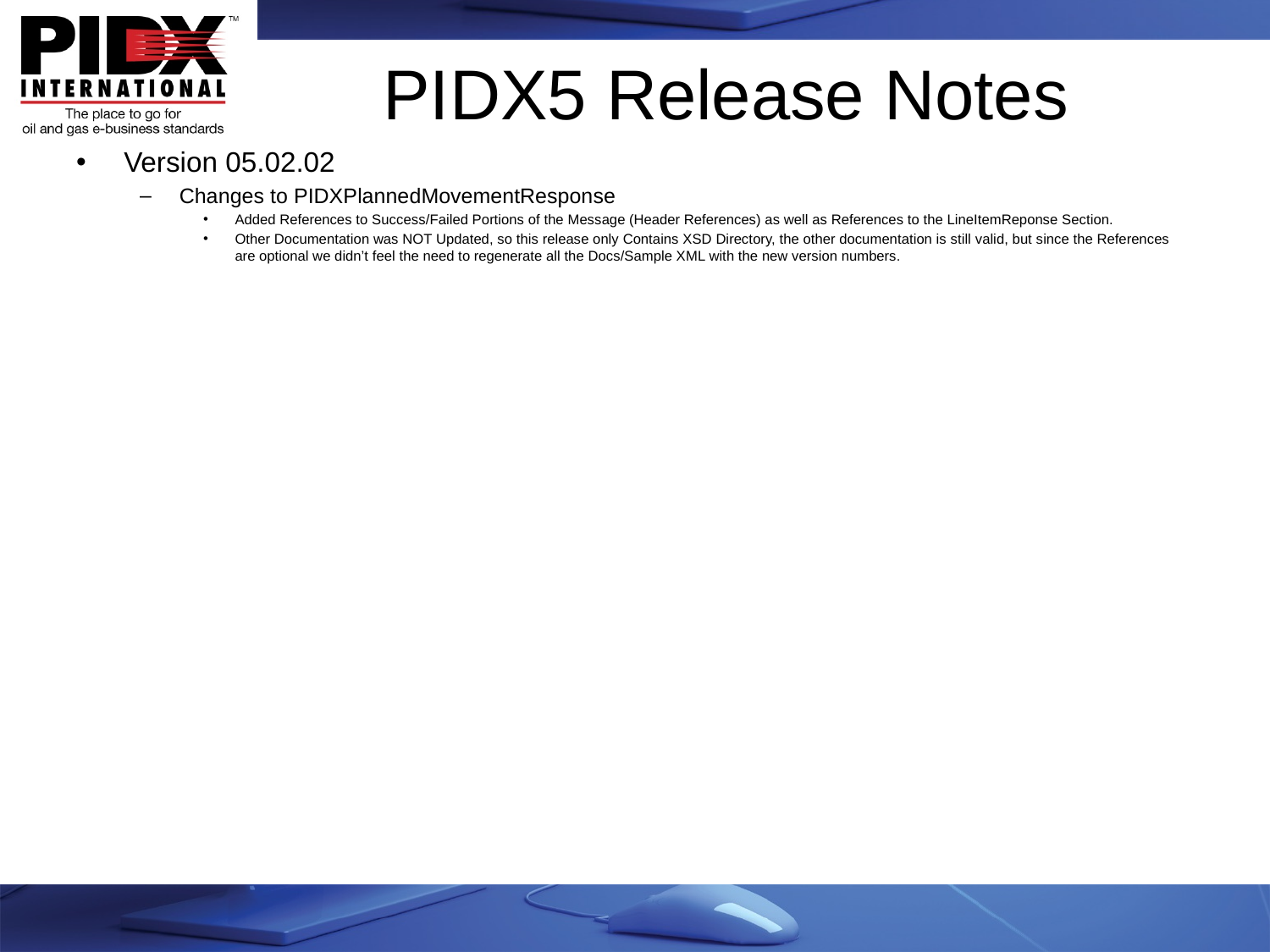

# PIDX5 Release Notes
Version 05.02.02
Changes to PIDXPlannedMovementResponse
Added References to Success/Failed Portions of the Message (Header References) as well as References to the LineItemReponse Section.
Other Documentation was NOT Updated, so this release only Contains XSD Directory, the other documentation is still valid, but since the References are optional we didn’t feel the need to regenerate all the Docs/Sample XML with the new version numbers.